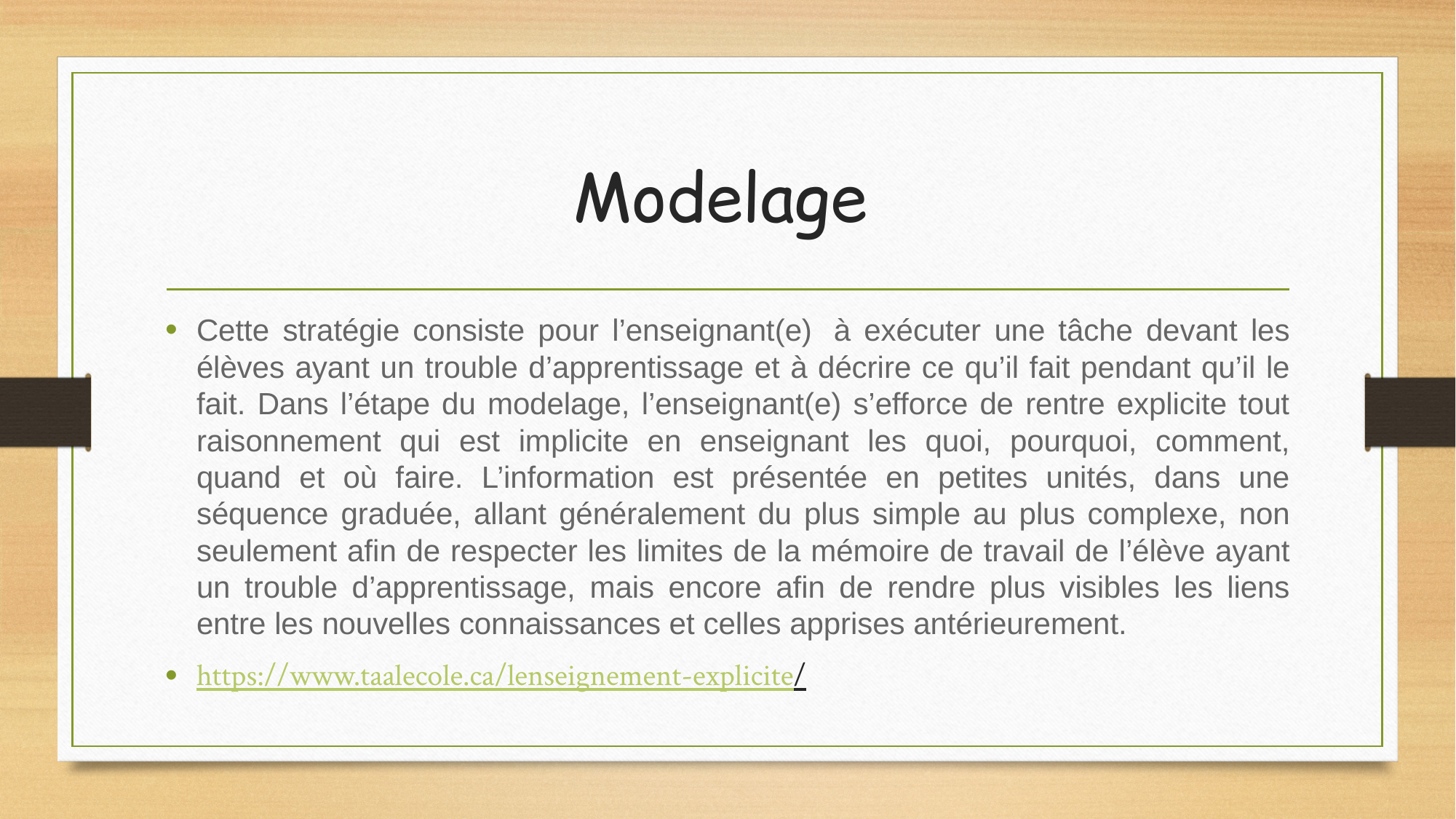

# Modelage
Cette stratégie consiste pour l’enseignant(e)  à exécuter une tâche devant les élèves ayant un trouble d’apprentissage et à décrire ce qu’il fait pendant qu’il le fait. Dans l’étape du modelage, l’enseignant(e) s’efforce de rentre explicite tout raisonnement qui est implicite en enseignant les quoi, pourquoi, comment, quand et où faire. L’information est présentée en petites unités, dans une séquence graduée, allant généralement du plus simple au plus complexe, non seulement afin de respecter les limites de la mémoire de travail de l’élève ayant un trouble d’apprentissage, mais encore afin de rendre plus visibles les liens entre les nouvelles connaissances et celles apprises antérieurement.
https://www.taalecole.ca/lenseignement-explicite/